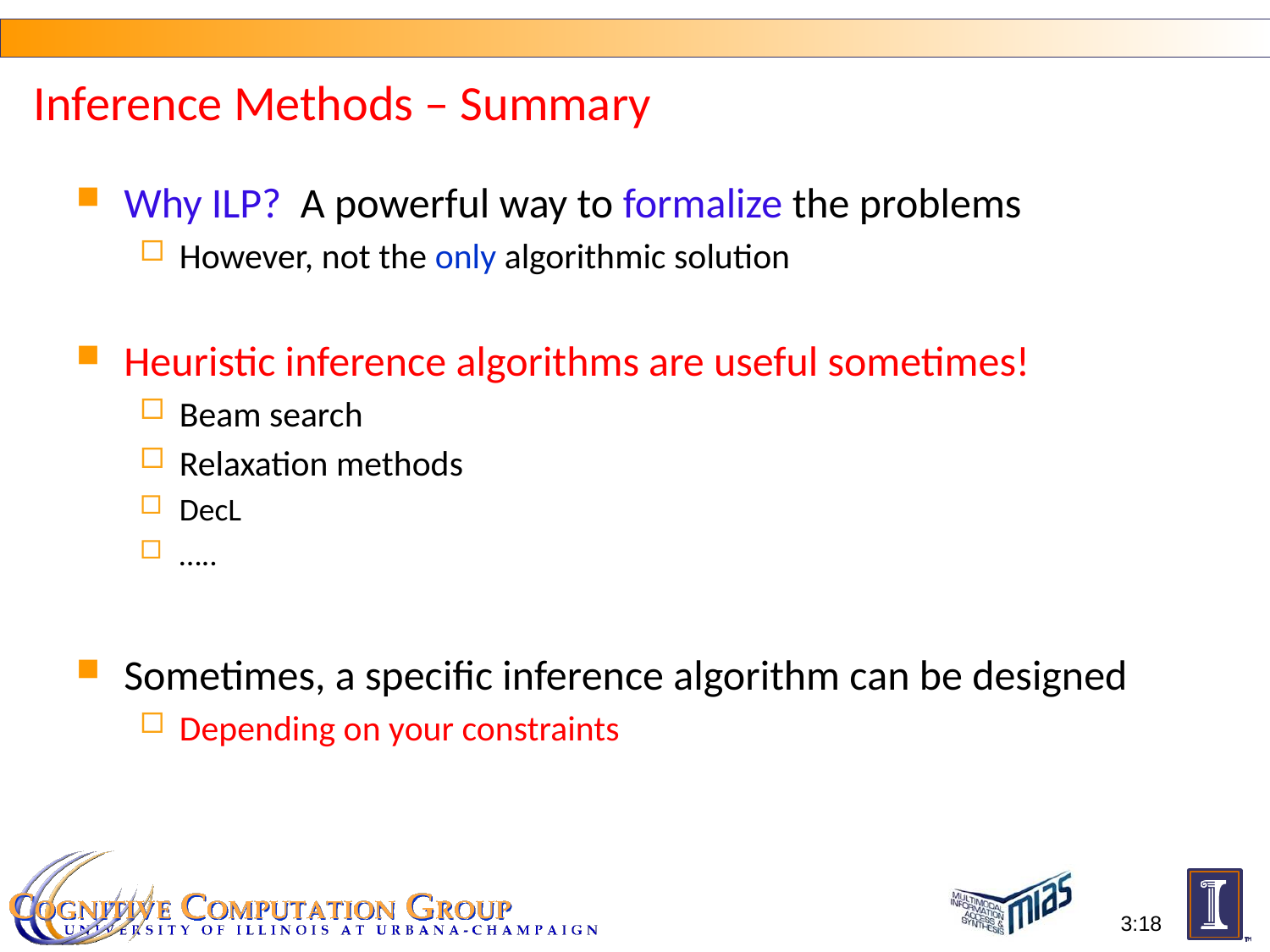

# Inference Methods – Summary
Why ILP?  A powerful way to formalize the problems
However, not the only algorithmic solution

Heuristic inference algorithms are useful sometimes!
Beam search
Relaxation methods
DecL
…..

Sometimes, a specific inference algorithm can be designed
Depending on your constraints

3:18